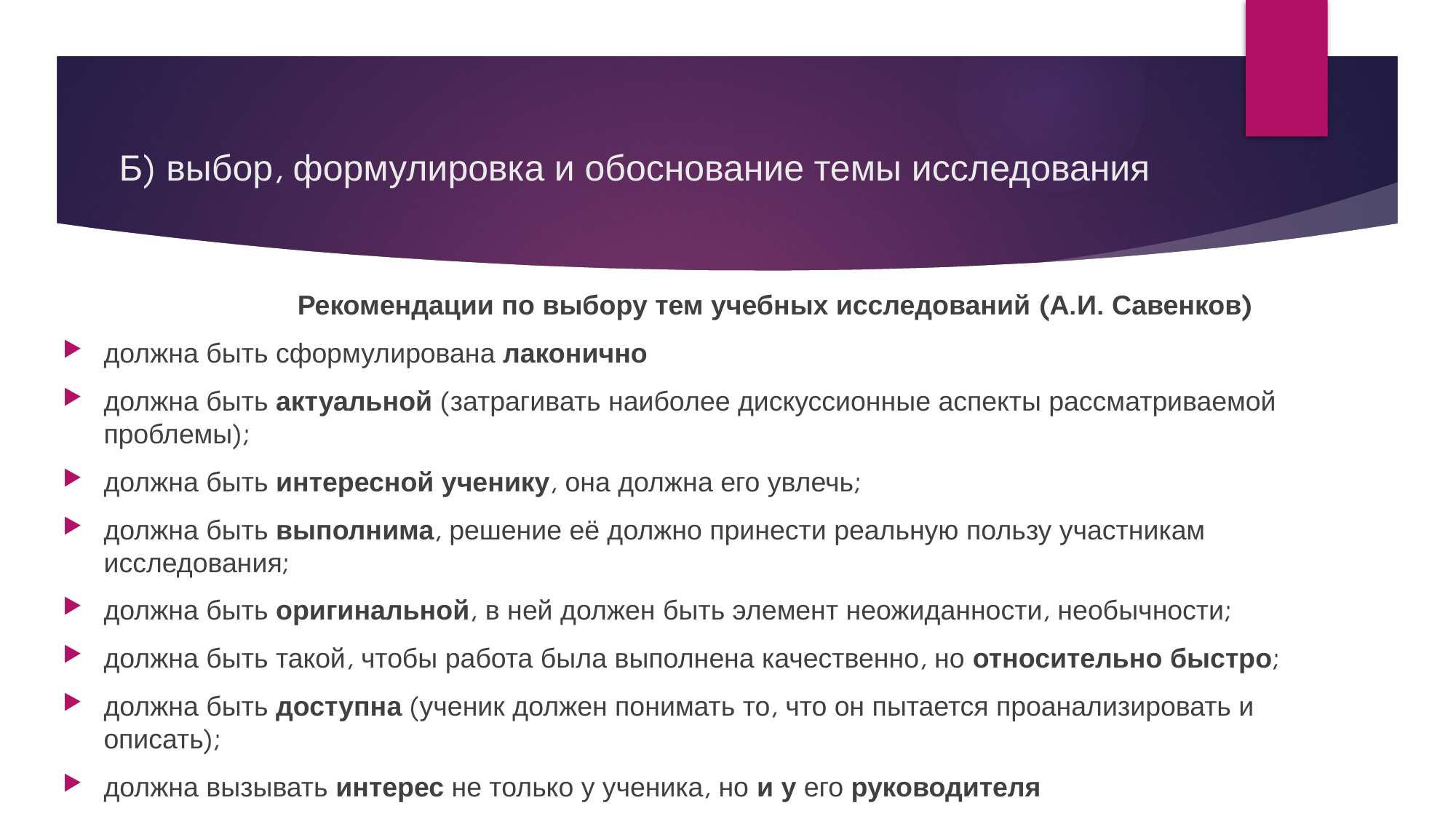

# Б) выбор, формулировка и обоснование темы исследования
	Рекомендации по выбору тем учебных исследований (А.И. Савенков)
должна быть сформулирована лаконично
должна быть актуальной (затрагивать наиболее дискуссионные аспекты рассматриваемой проблемы);
должна быть интересной ученику, она должна его увлечь;
должна быть выполнима, решение её должно принести реальную пользу участникам исследования;
должна быть оригинальной, в ней должен быть элемент неожиданности, необычности;
должна быть такой, чтобы работа была выполнена качественно, но относительно быстро;
должна быть доступна (ученик должен понимать то, что он пытается проанализировать и описать);
должна вызывать интерес не только у ученика, но и у его руководителя